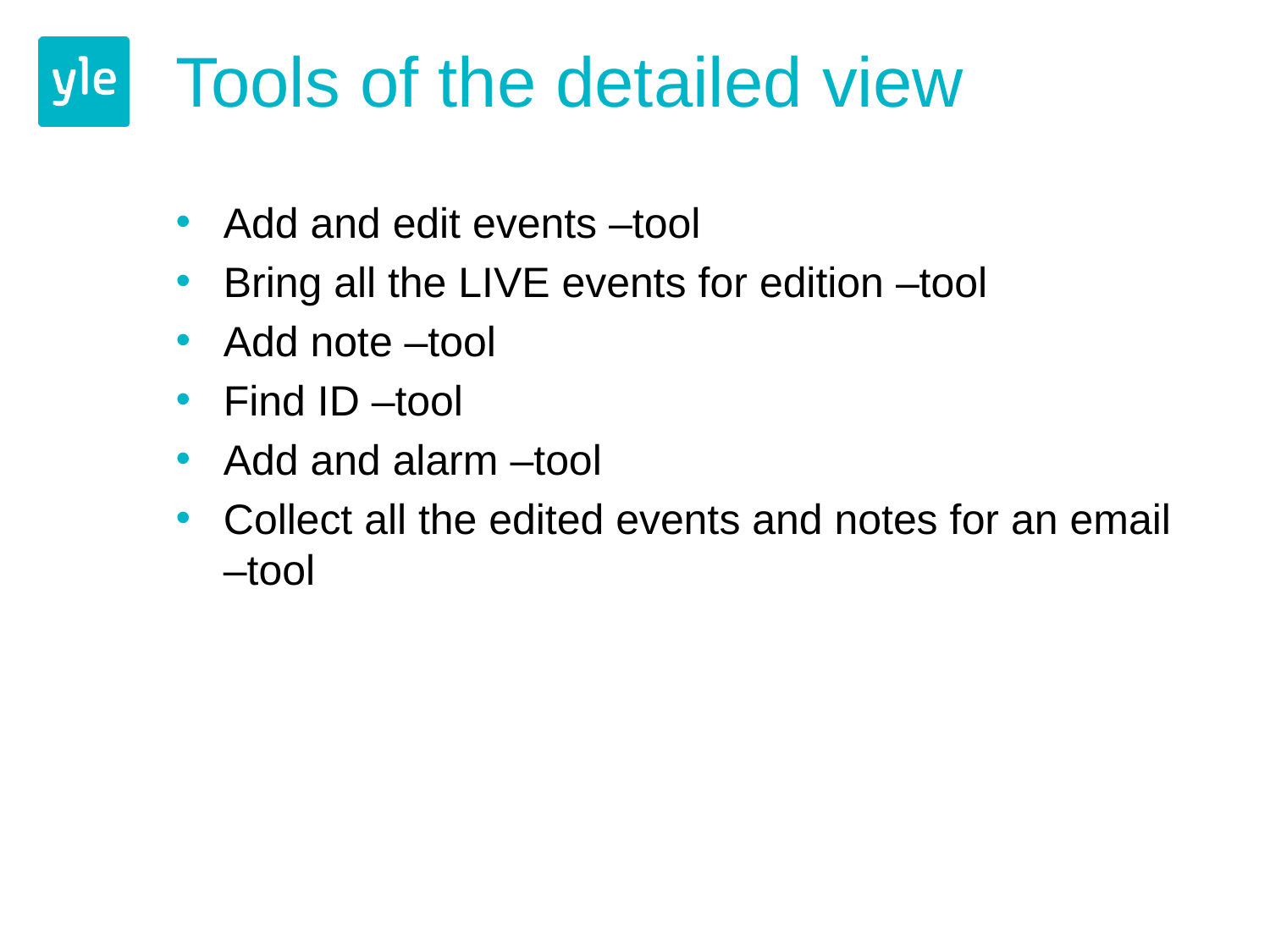

# Tools of the detailed view
Add and edit events –tool
Bring all the LIVE events for edition –tool
Add note –tool
Find ID –tool
Add and alarm –tool
Collect all the edited events and notes for an email –tool